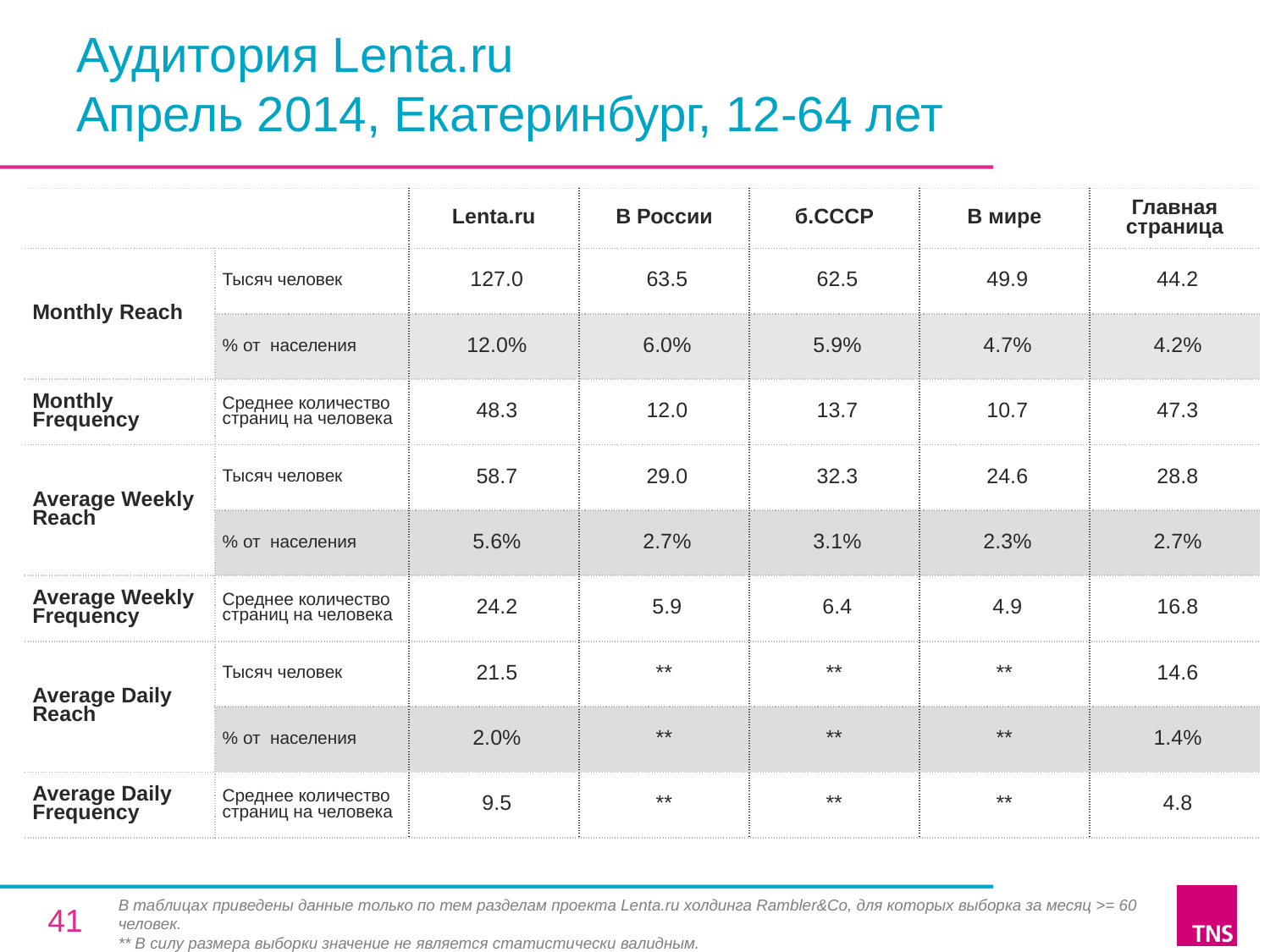

# Аудитория Lenta.ru Апрель 2014, Екатеринбург, 12-64 лет
|  |  | Lenta.ru | В России | б.СССР | В мире | Главная страница |
| --- | --- | --- | --- | --- | --- | --- |
| Monthly Reach | Тысяч человек | 127.0 | 63.5 | 62.5 | 49.9 | 44.2 |
|  | % от населения | 12.0% | 6.0% | 5.9% | 4.7% | 4.2% |
| Monthly Frequency | Среднее количество страниц на человека | 48.3 | 12.0 | 13.7 | 10.7 | 47.3 |
| Average Weekly Reach | Тысяч человек | 58.7 | 29.0 | 32.3 | 24.6 | 28.8 |
|  | % от населения | 5.6% | 2.7% | 3.1% | 2.3% | 2.7% |
| Average Weekly Frequency | Среднее количество страниц на человека | 24.2 | 5.9 | 6.4 | 4.9 | 16.8 |
| Average Daily Reach | Тысяч человек | 21.5 | \*\* | \*\* | \*\* | 14.6 |
|  | % от населения | 2.0% | \*\* | \*\* | \*\* | 1.4% |
| Average Daily Frequency | Среднее количество страниц на человека | 9.5 | \*\* | \*\* | \*\* | 4.8 |
В таблицах приведены данные только по тем разделам проекта Lenta.ru холдинга Rambler&Co, для которых выборка за месяц >= 60 человек.
** В силу размера выборки значение не является статистически валидным.
41